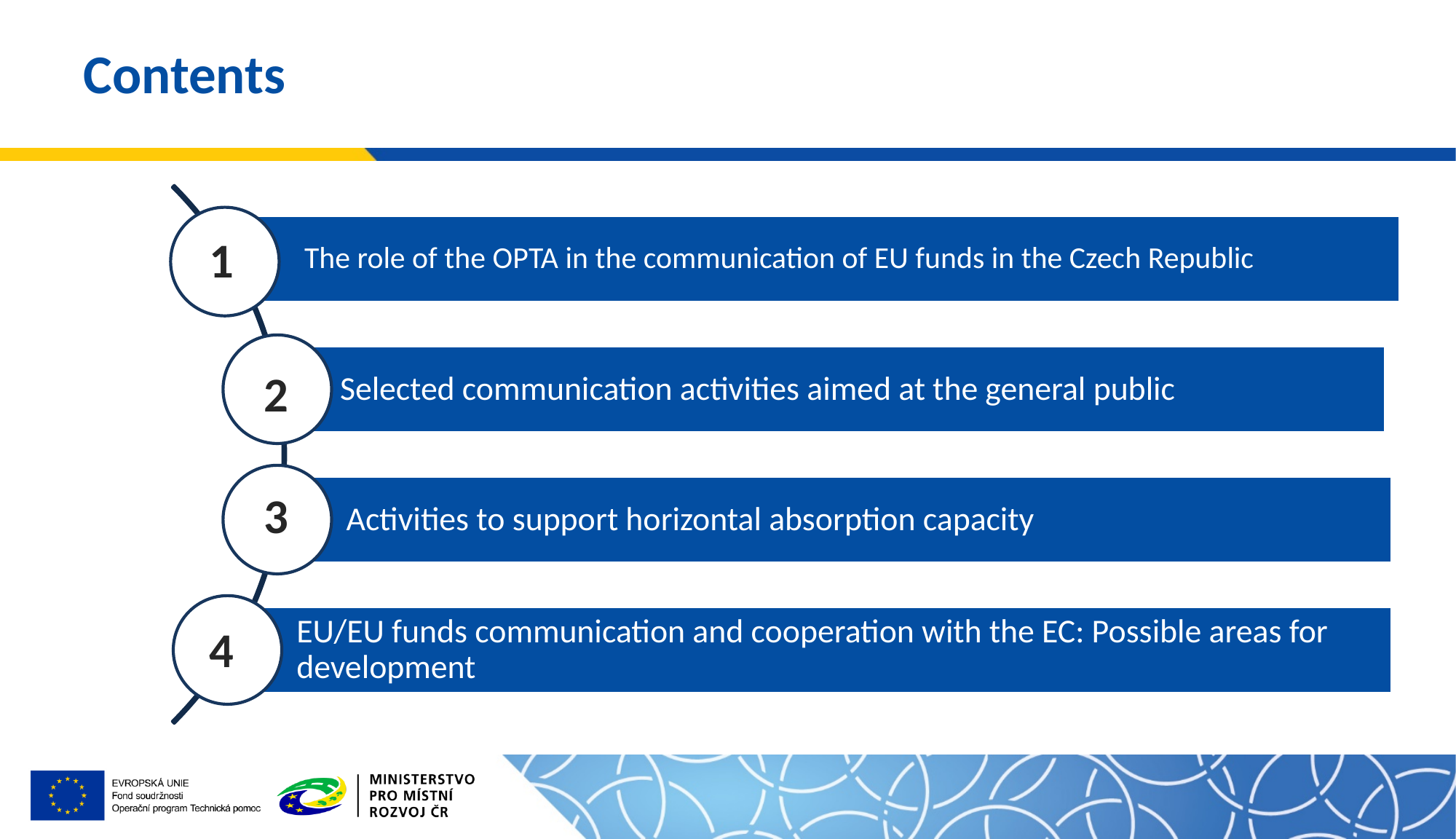

# Contents
The role of the OPTA in the communication of EU funds in the Czech Republic
Selected communication activities aimed at the general public
Activities to support horizontal absorption capacity
EU/EU funds communication and cooperation with the EC: Possible areas for development
1
2
3
4